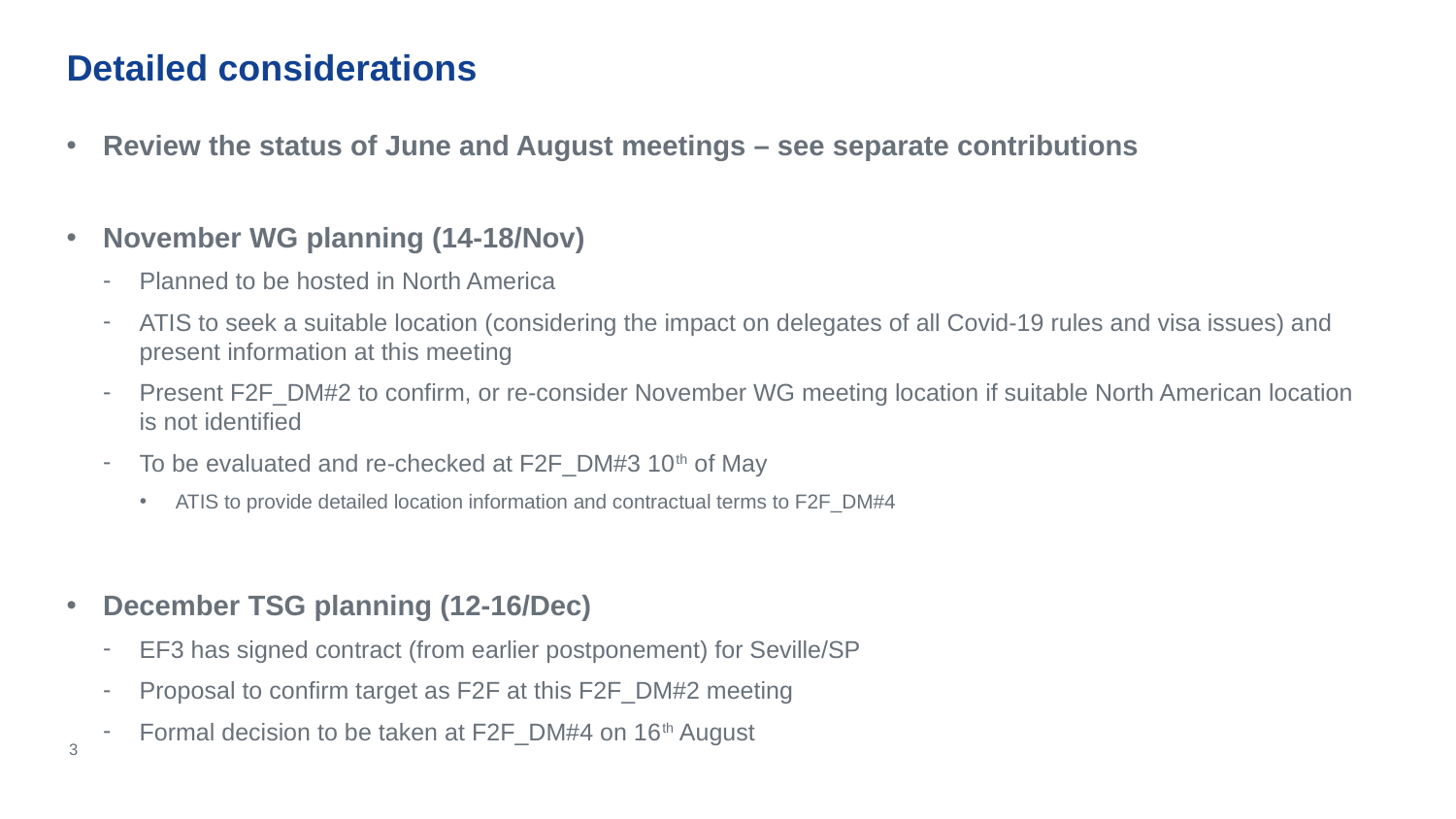

# Detailed considerations
Review the status of June and August meetings – see separate contributions

November WG planning (14-18/Nov)
Planned to be hosted in North America
ATIS to seek a suitable location (considering the impact on delegates of all Covid-19 rules and visa issues) and present information at this meeting
Present F2F_DM#2 to confirm, or re-consider November WG meeting location if suitable North American location is not identified
To be evaluated and re-checked at F2F_DM#3 10th of May
ATIS to provide detailed location information and contractual terms to F2F_DM#4

December TSG planning (12-16/Dec)
EF3 has signed contract (from earlier postponement) for Seville/SP
Proposal to confirm target as F2F at this F2F_DM#2 meeting
Formal decision to be taken at F2F_DM#4 on 16th August